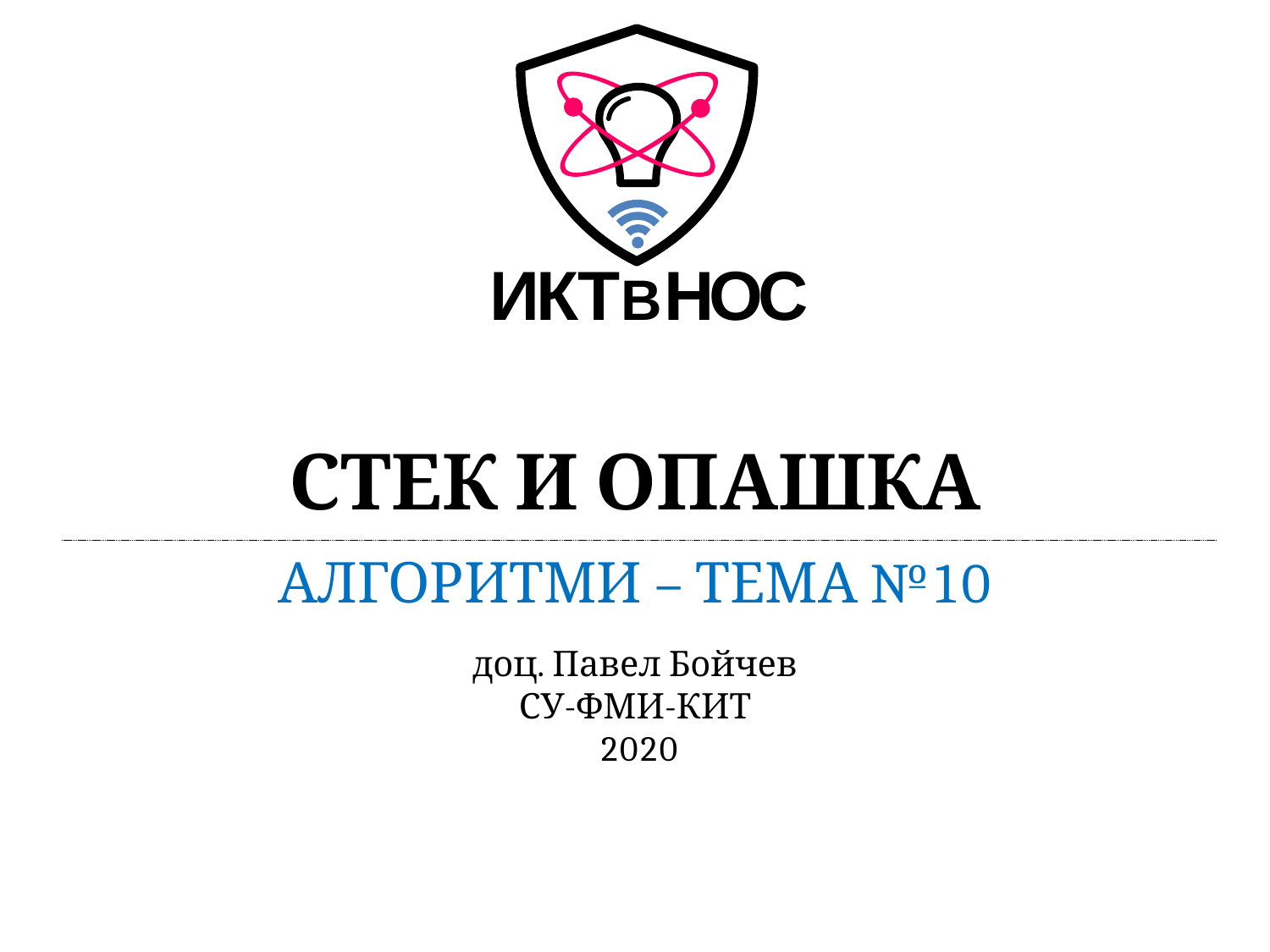

# Стек и опашка
Алгоритми – тема №10